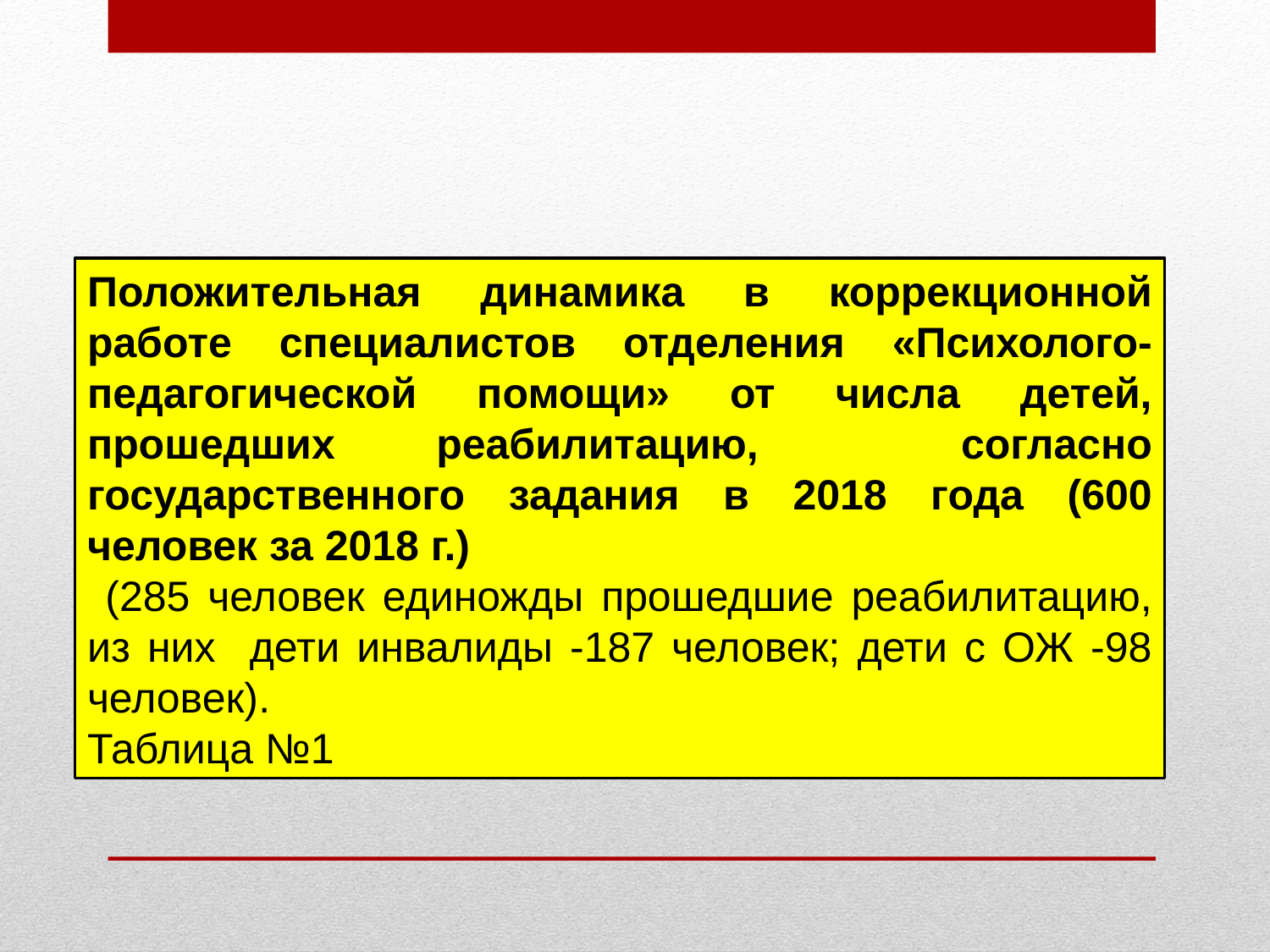

Положительная динамика в коррекционной работе специалистов отделения «Психолого-педагогической помощи» от числа детей, прошедших реабилитацию,  согласно государственного задания в 2018 года (600 человек за 2018 г.)
 (285 человек единожды прошедшие реабилитацию, из них  дети инвалиды -187 человек; дети с ОЖ -98 человек).
Таблица №1